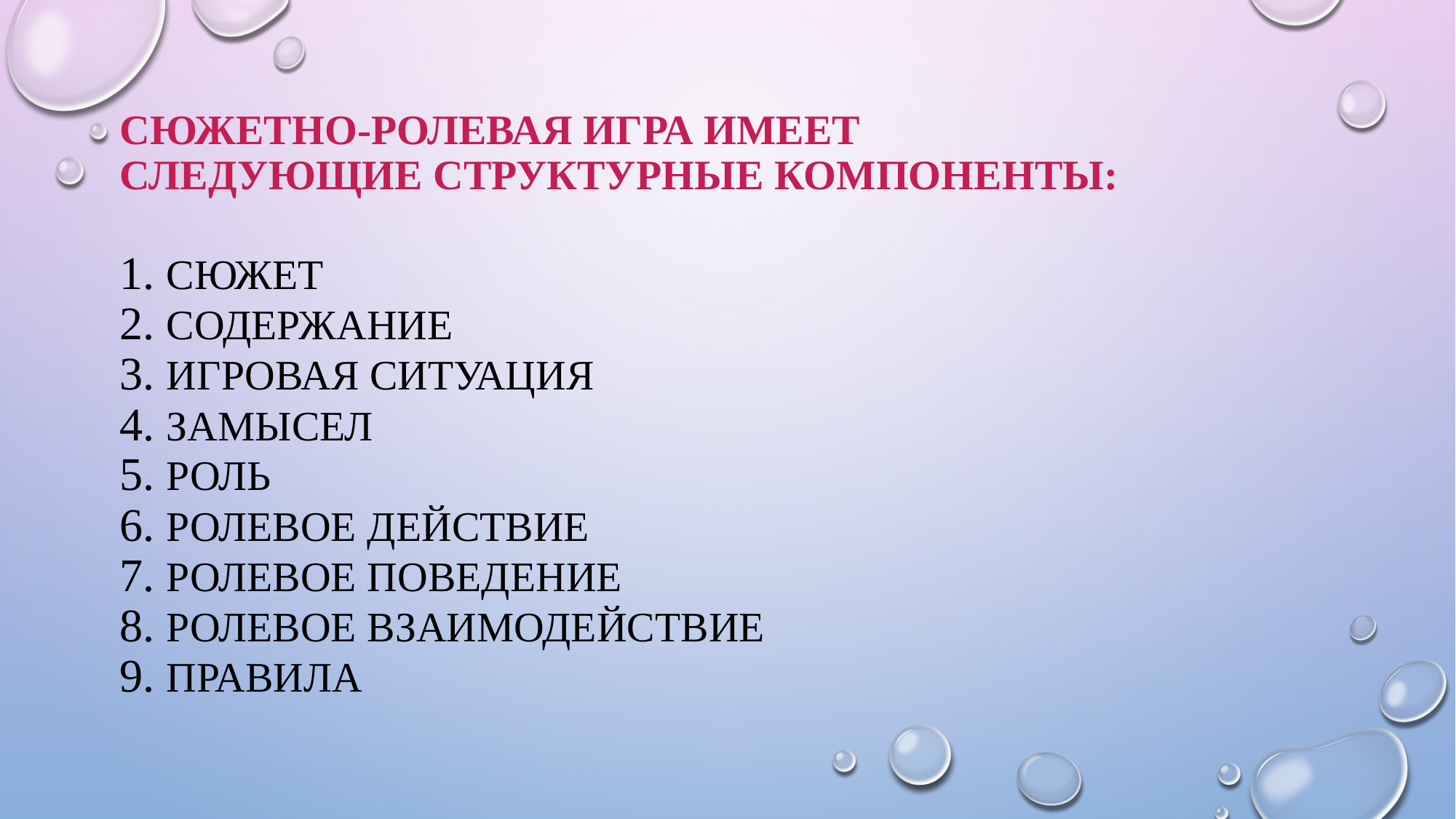

# Сюжетно-ролевая игра имеет следующие структурные компоненты:  1. сюжет 2. содержание 3. игровая ситуация 4. замысел 5. роль 6. ролевое действие 7. ролевое поведение 8. ролевое взаимодействие 9. правила